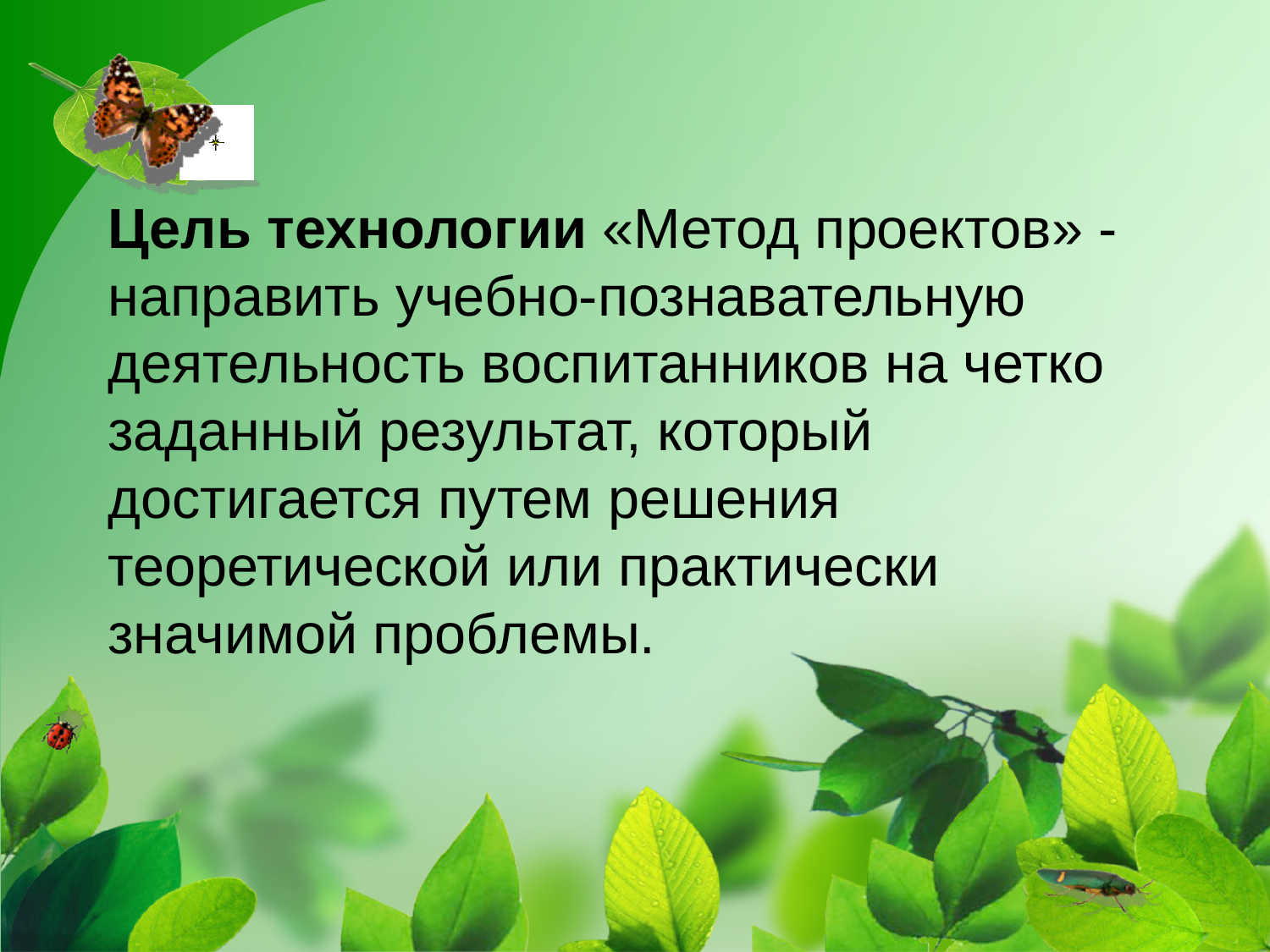

# Цель технологии «Метод проектов» - направить учебно-познавательную деятельность воспитанников на четко заданный результат, который достигается путем решения теоретической или практически значимой проблемы.